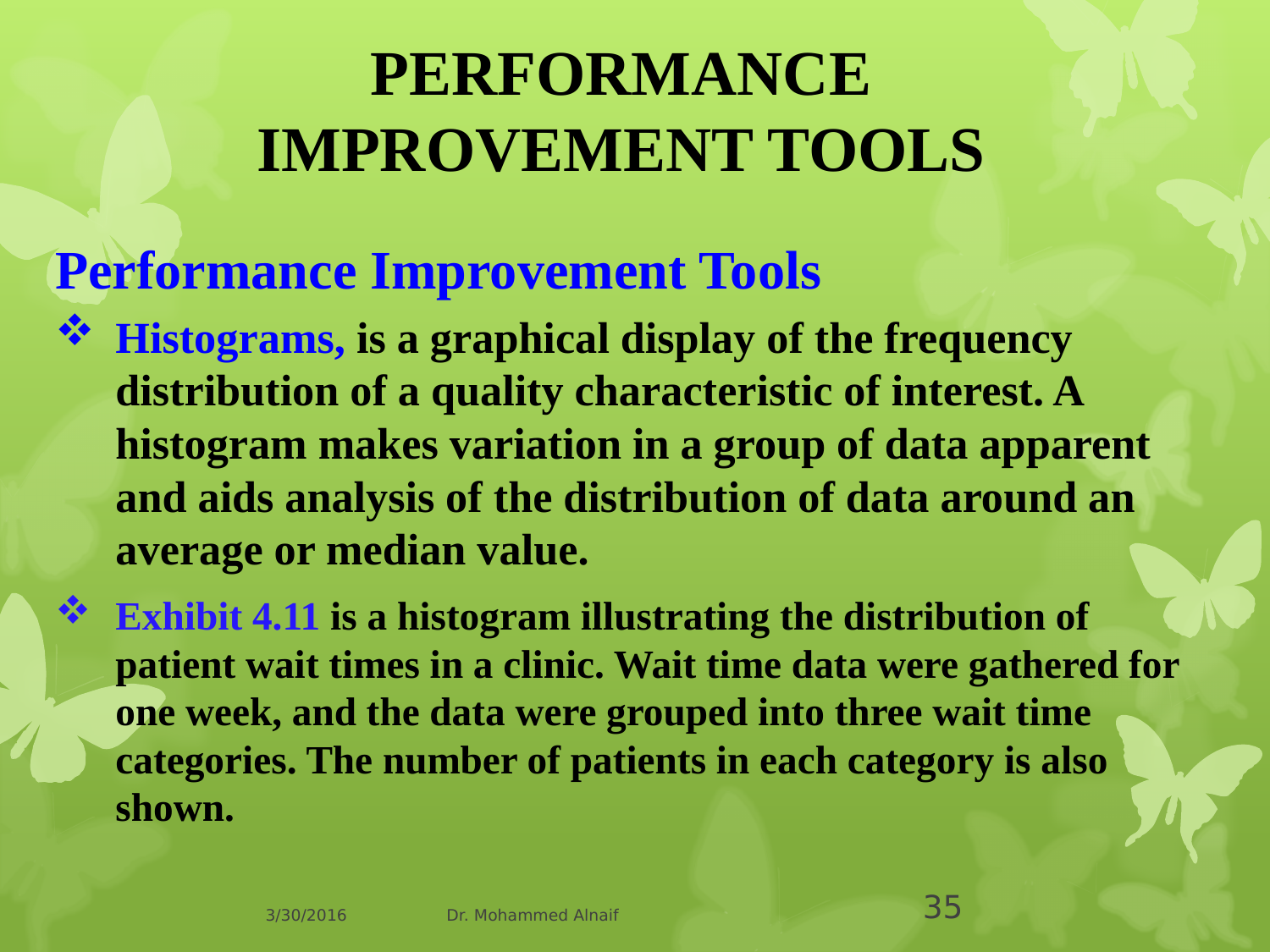

# PERFORMANCE IMPROVEMENT TOOLS
Performance Improvement Tools
Histograms, is a graphical display of the frequency distribution of a quality characteristic of interest. A histogram makes variation in a group of data apparent and aids analysis of the distribution of data around an average or median value.
Exhibit 4.11 is a histogram illustrating the distribution of patient wait times in a clinic. Wait time data were gathered for one week, and the data were grouped into three wait time categories. The number of patients in each category is also shown.

3/30/2016
Dr. Mohammed Alnaif
35